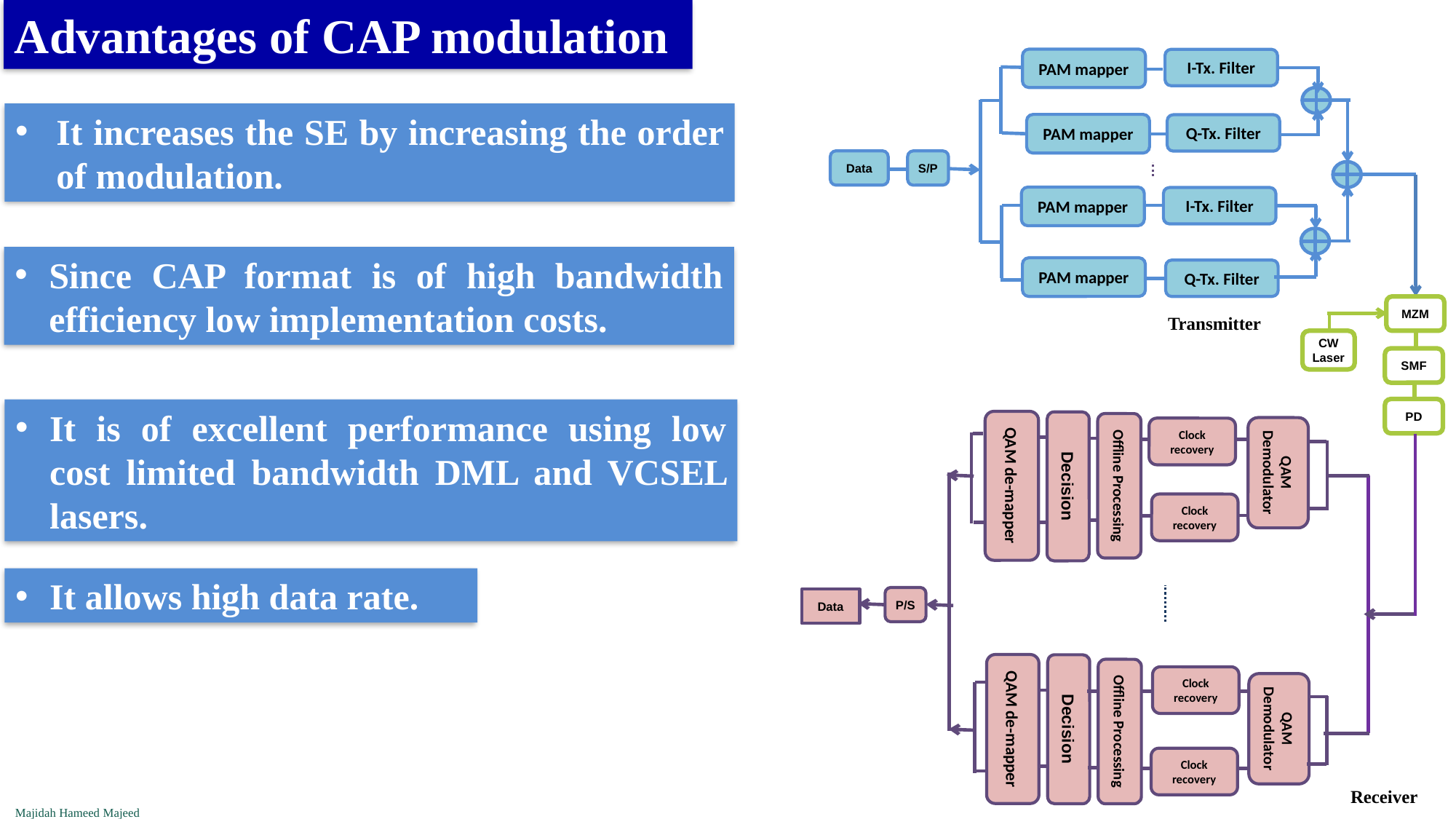

Advantages of CAP modulation
PAM mapper
I-Tx. Filter

It increases the SE by increasing the order of modulation.
PAM mapper
Q-Tx. Filter
Data
S/P

PAM mapper
I-Tx. Filter

Since CAP format is of high bandwidth efficiency low implementation costs.
PAM mapper
Q-Tx. Filter
MZM
Transmitter

CW Laser
SMF
PD
It is of excellent performance using low cost limited bandwidth DML and VCSEL lasers.
QAM de-mapper
Decision
Offline Processing
QAM Demodulator
Clock recovery
Clock recovery
It allows high data rate.
P/S
Data
QAM de-mapper
Decision
Offline Processing
Clock recovery
QAM Demodulator
Clock recovery
Receiver

Majidah Hameed Majeed